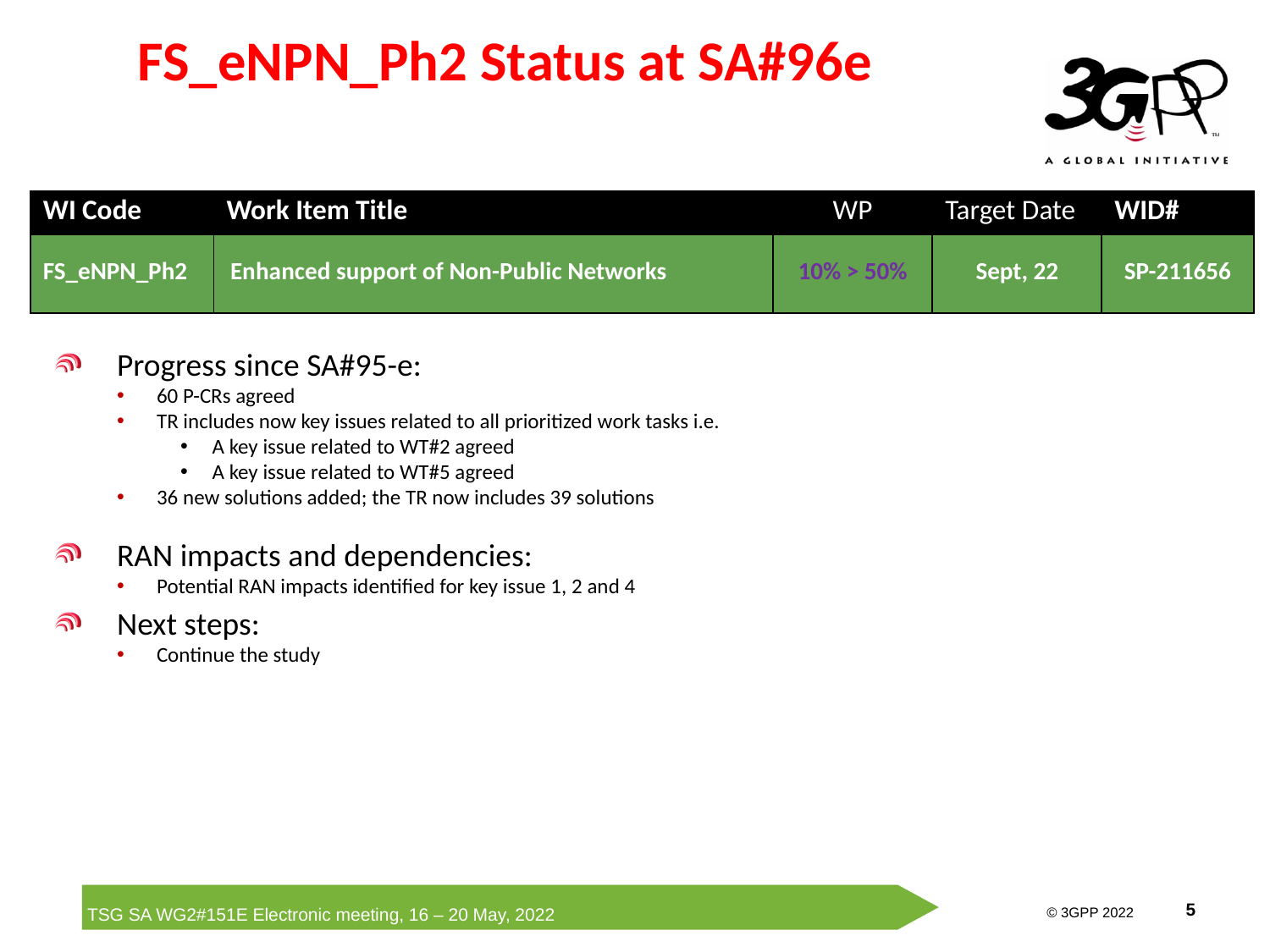

# FS_eNPN_Ph2 Status at SA#96e
| WI Code | Work Item Title | WP | Target Date | WID# |
| --- | --- | --- | --- | --- |
| FS\_eNPN\_Ph2 | Enhanced support of Non-Public Networks | 10% > 50% | Sept, 22 | SP-211656 |
Progress since SA#95-e:
60 P-CRs agreed
TR includes now key issues related to all prioritized work tasks i.e.
A key issue related to WT#2 agreed
A key issue related to WT#5 agreed
36 new solutions added; the TR now includes 39 solutions

RAN impacts and dependencies:
Potential RAN impacts identified for key issue 1, 2 and 4
Next steps:
Continue the study